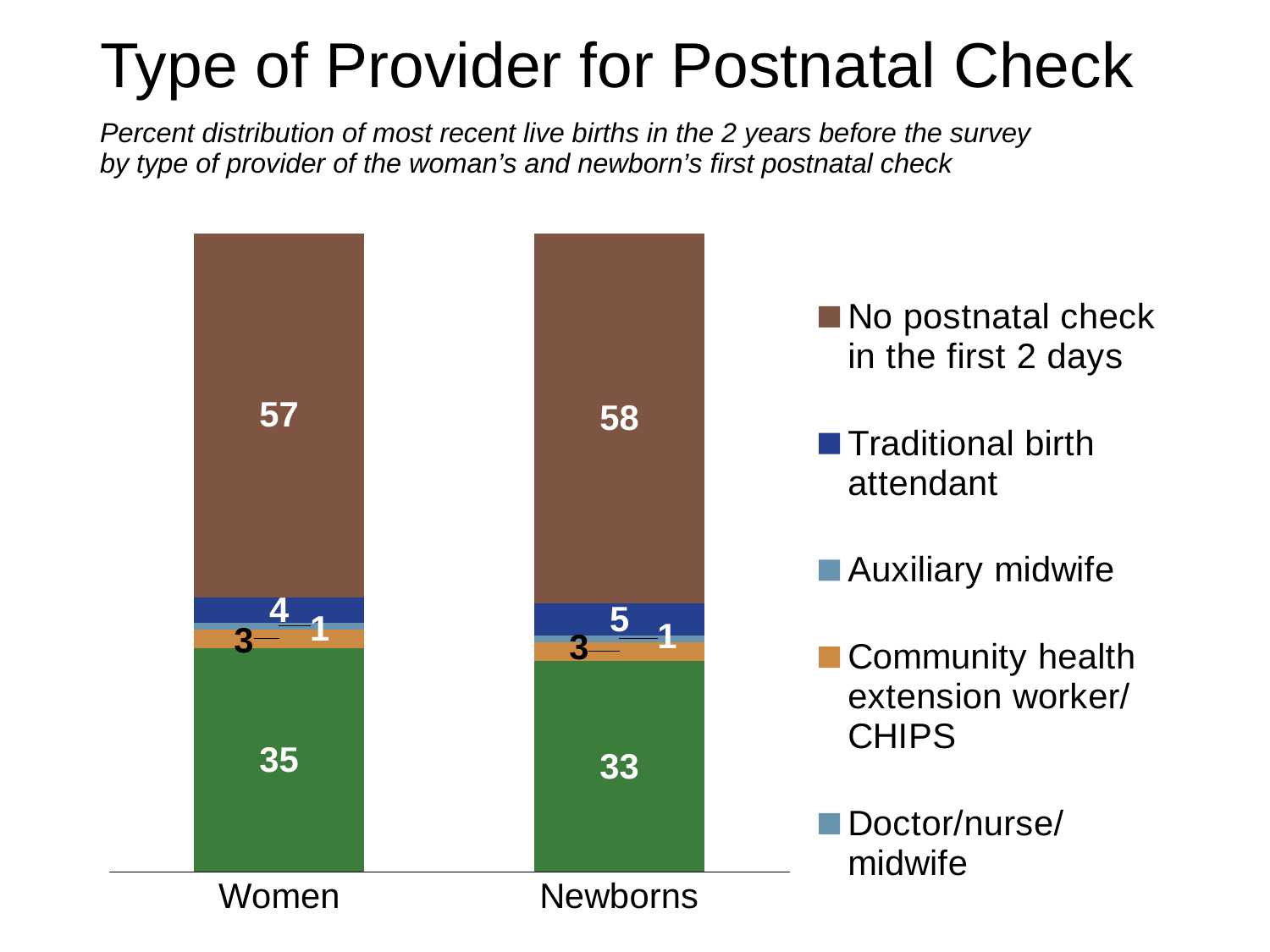

# Type of Provider for Postnatal Check
Percent distribution of most recent live births in the 2 years before the survey
by type of provider of the woman’s and newborn’s first postnatal check

### Chart

| Category | Doctor/nurse/
midwife | Community health extension worker/ CHIPS | Auxiliary midwife | Traditional birth attendant | No postnatal check in the first 2 days |
|---|---|---|---|---|---|
| Women | 35.0 | 3.0 | 1.0 | 4.0 | 57.0 |
| Newborns | 33.0 | 3.0 | 1.0 | 5.0 | 58.0 |